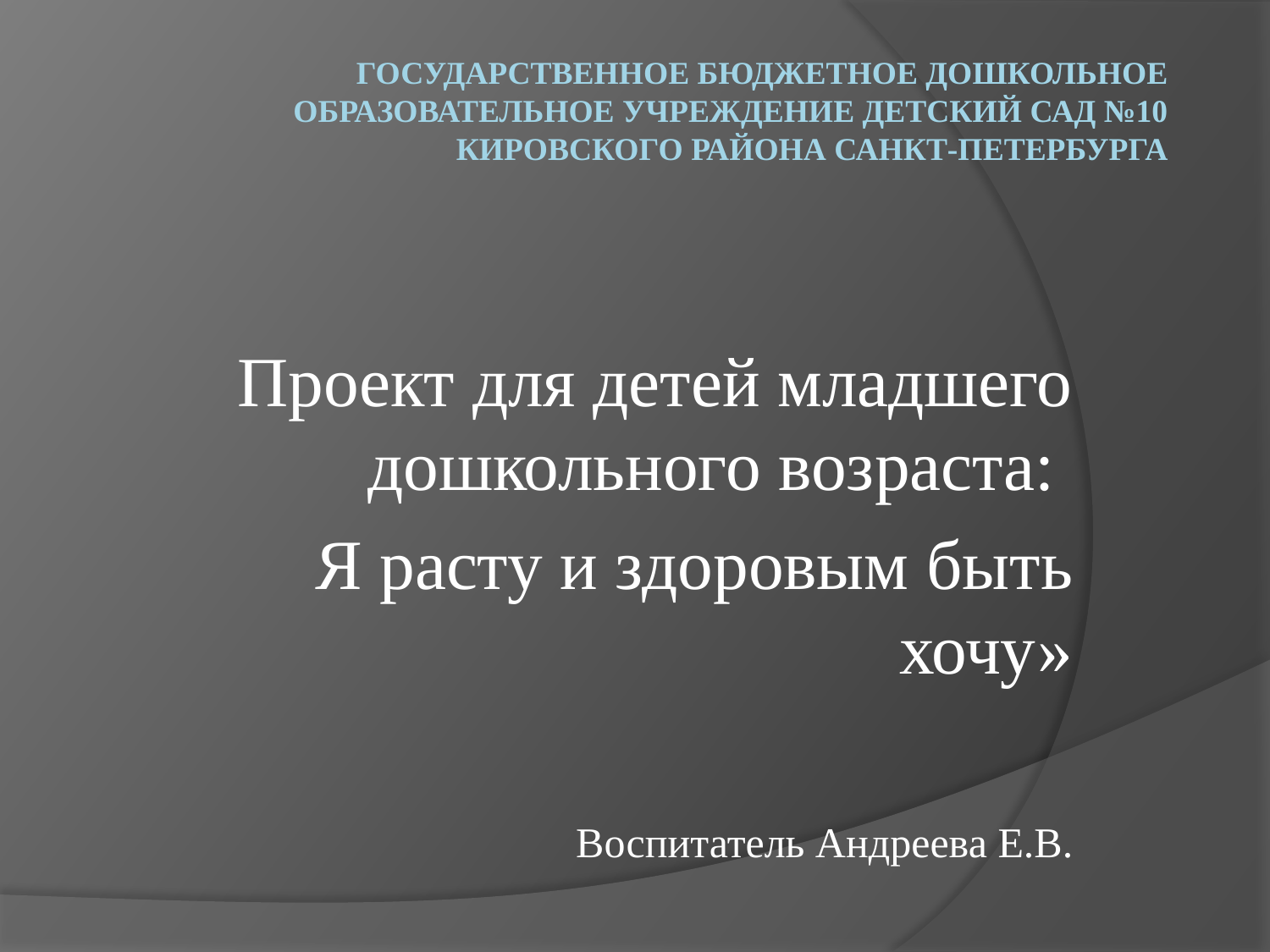

# Государственное бюджетное дошкольное образовательное учреждение детский сад №10 Кировского района Санкт-Петербурга
Проект для детей младшего дошкольного возраста:
Я расту и здоровым быть хочу»

                                  Воспитатель Андреева Е.В.